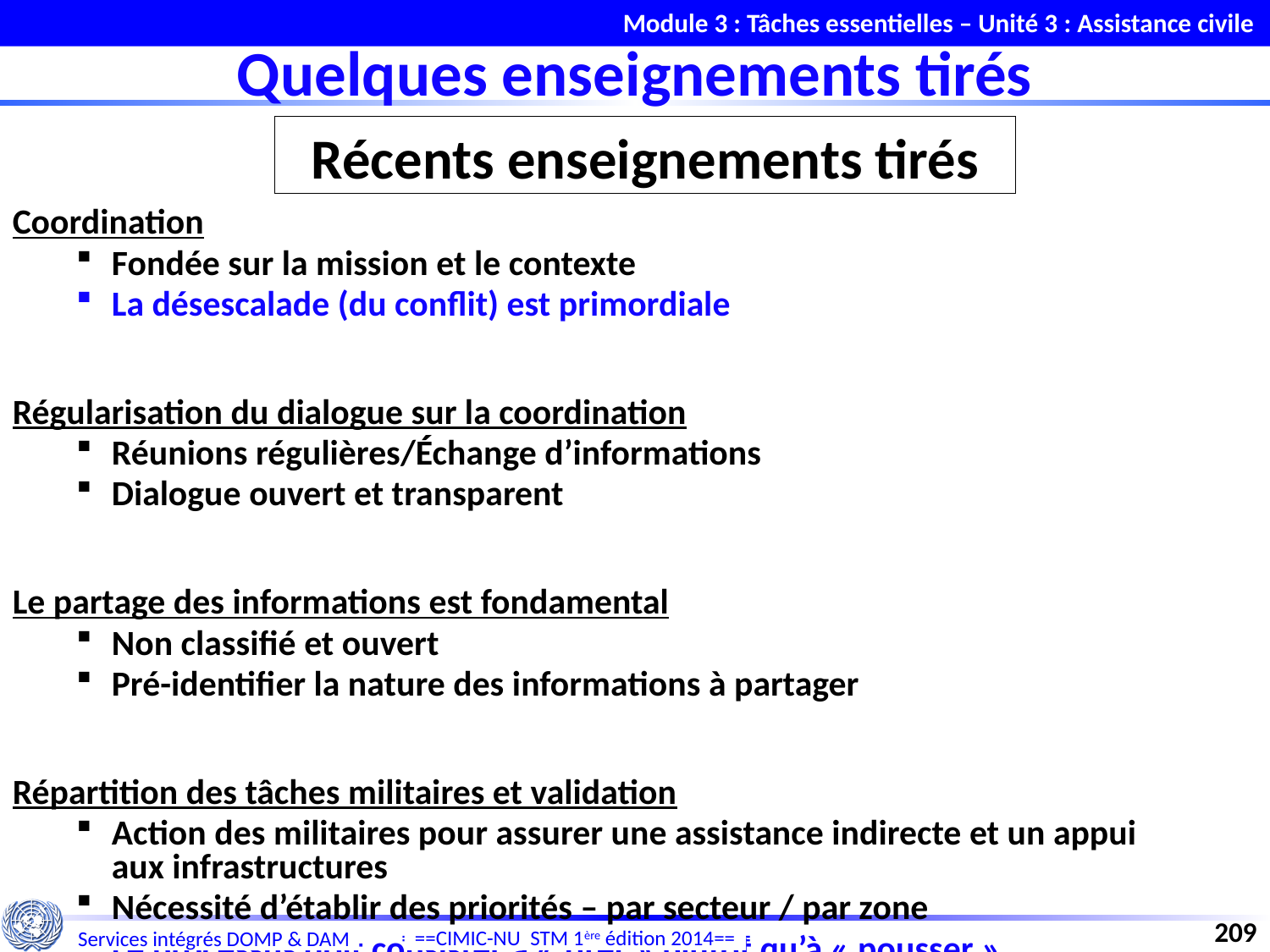

Module 3 : Tâches essentielles – Unité 3 : Assistance civile
Quelques enseignements tirés
Récents enseignements tirés
Coordination
Fondée sur la mission et le contexte
La désescalade (du conflit) est primordiale

Régularisation du dialogue sur la coordination
Réunions régulières/Échange d’informations
Dialogue ouvert et transparent

Le partage des informations est fondamental
Non classifié et ouvert
Pré-identifier la nature des informations à partager

Répartition des tâches militaires et validation
Action des militaires pour assurer une assistance indirecte et un appui
aux infrastructures
Nécessité d’établir des priorités – par secteur / par zone
Le processus doit consister à « tirer » plutôt qu’à « pousser »

209
==CIMIC-NU  STM 1ère édition 2014==
Services intégrés DOMP & DAM